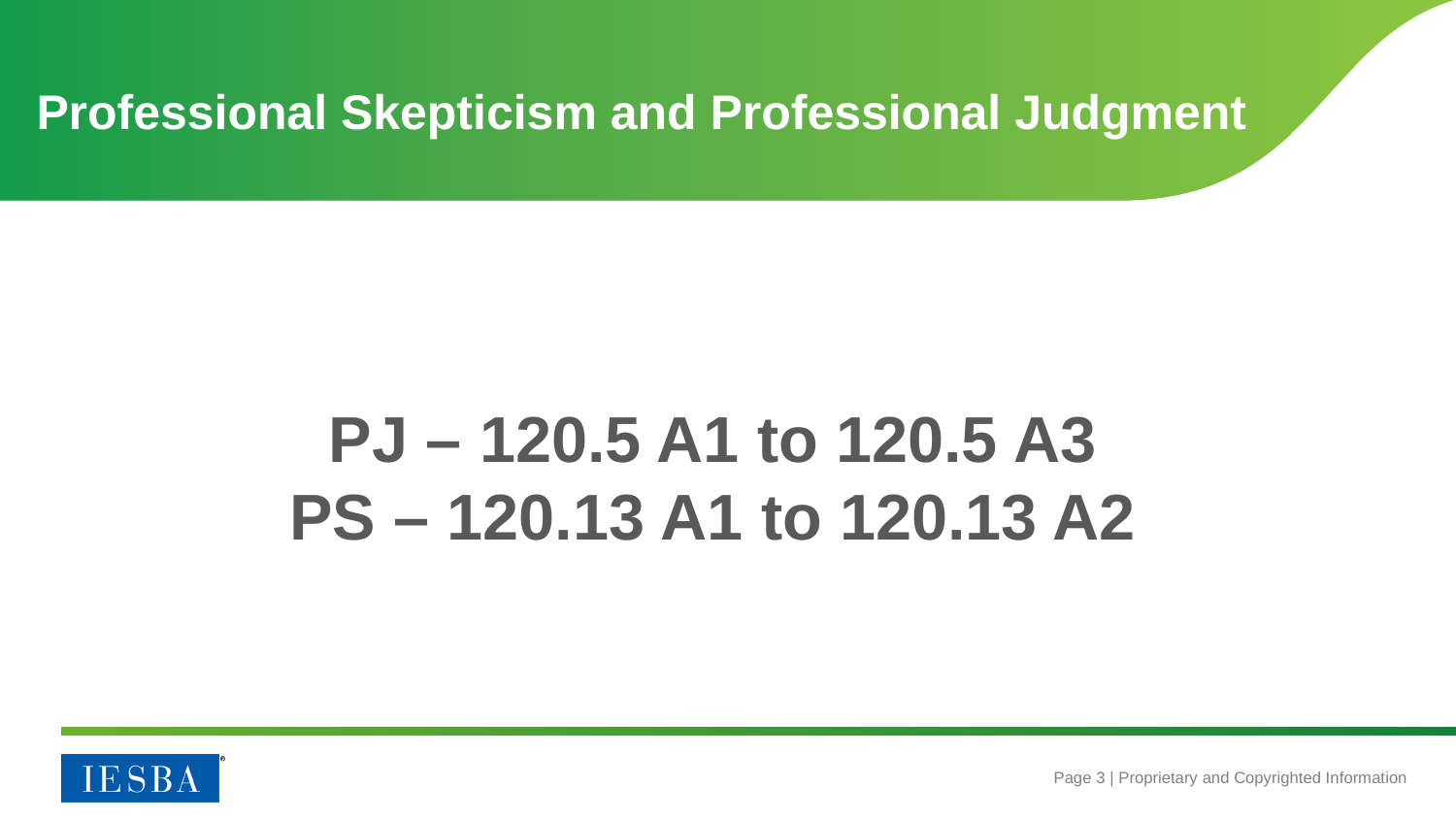

# Professional Skepticism and Professional Judgment

PJ – 120.5 A1 to 120.5 A3
PS – 120.13 A1 to 120.13 A2